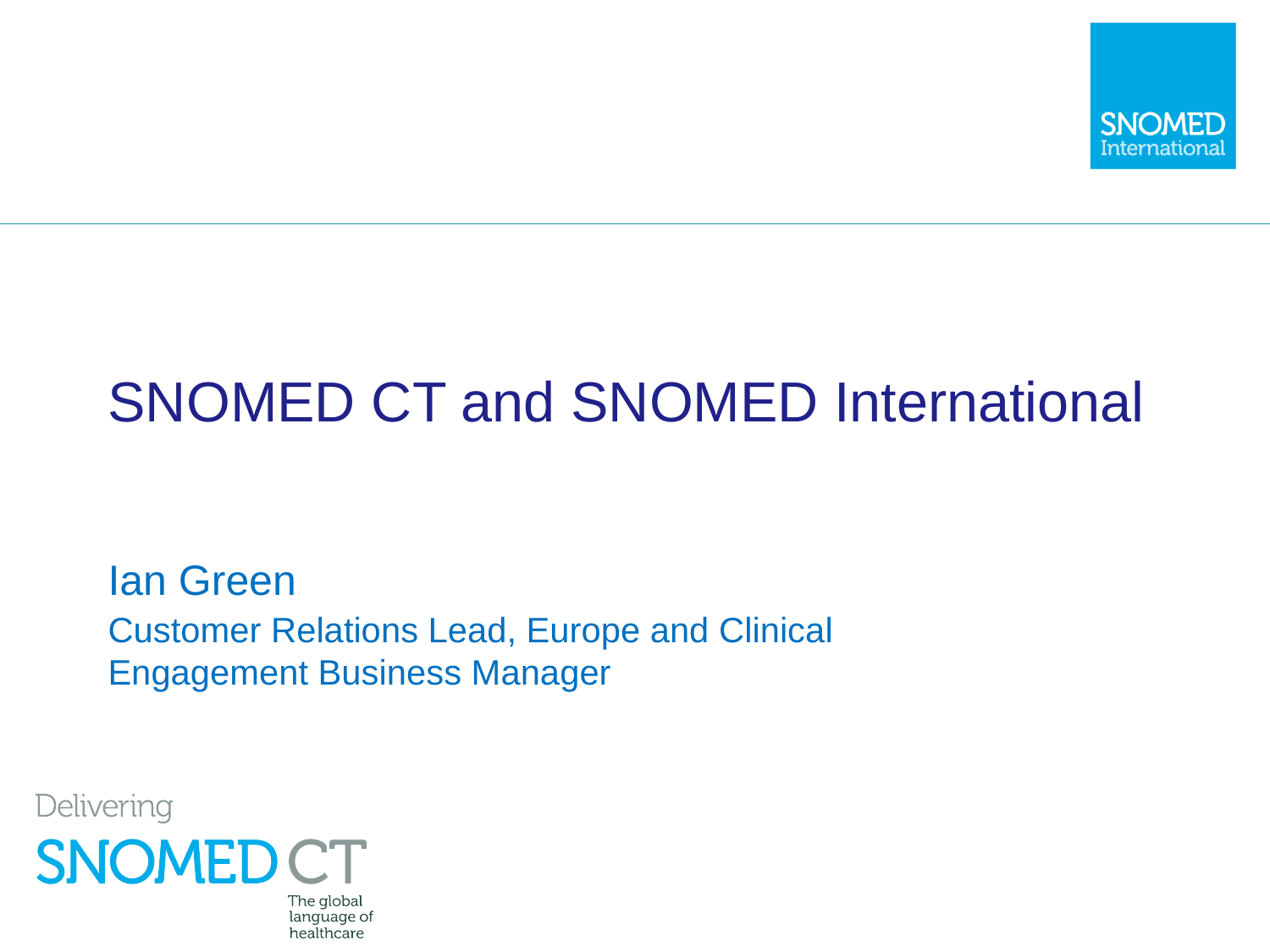

# SNOMED CT and SNOMED International
Ian Green
Customer Relations Lead, Europe and Clinical Engagement Business Manager